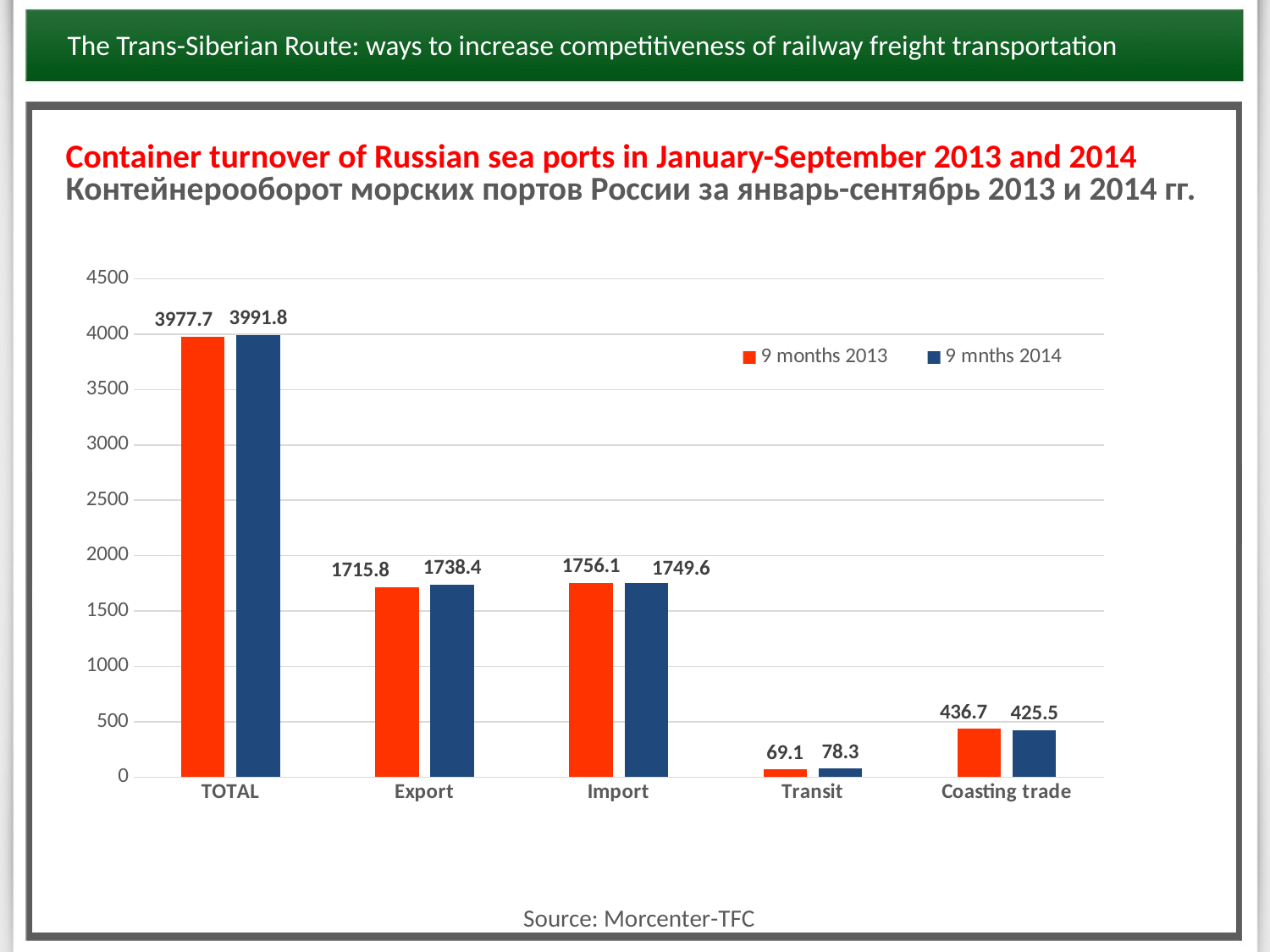

The Trans-Siberian Route: ways to increase competitiveness of railway freight transportation
Container turnover of Russian sea ports in January-September 2013 and 2014 Контейнерооборот морских портов России за январь-сентябрь 2013 и 2014 гг.

### Chart

| Category | 9 months 2013 | 9 mnths 2014 |
|---|---|---|
| TOTAL | 3977.7 | 3991.8 |
| Export | 1715.8 | 1738.4 |
| Import | 1756.1 | 1749.6 |
| Transit | 69.1 | 78.3 |
| Coasting trade | 436.7 | 425.5 |
Source: Morcenter-TFC